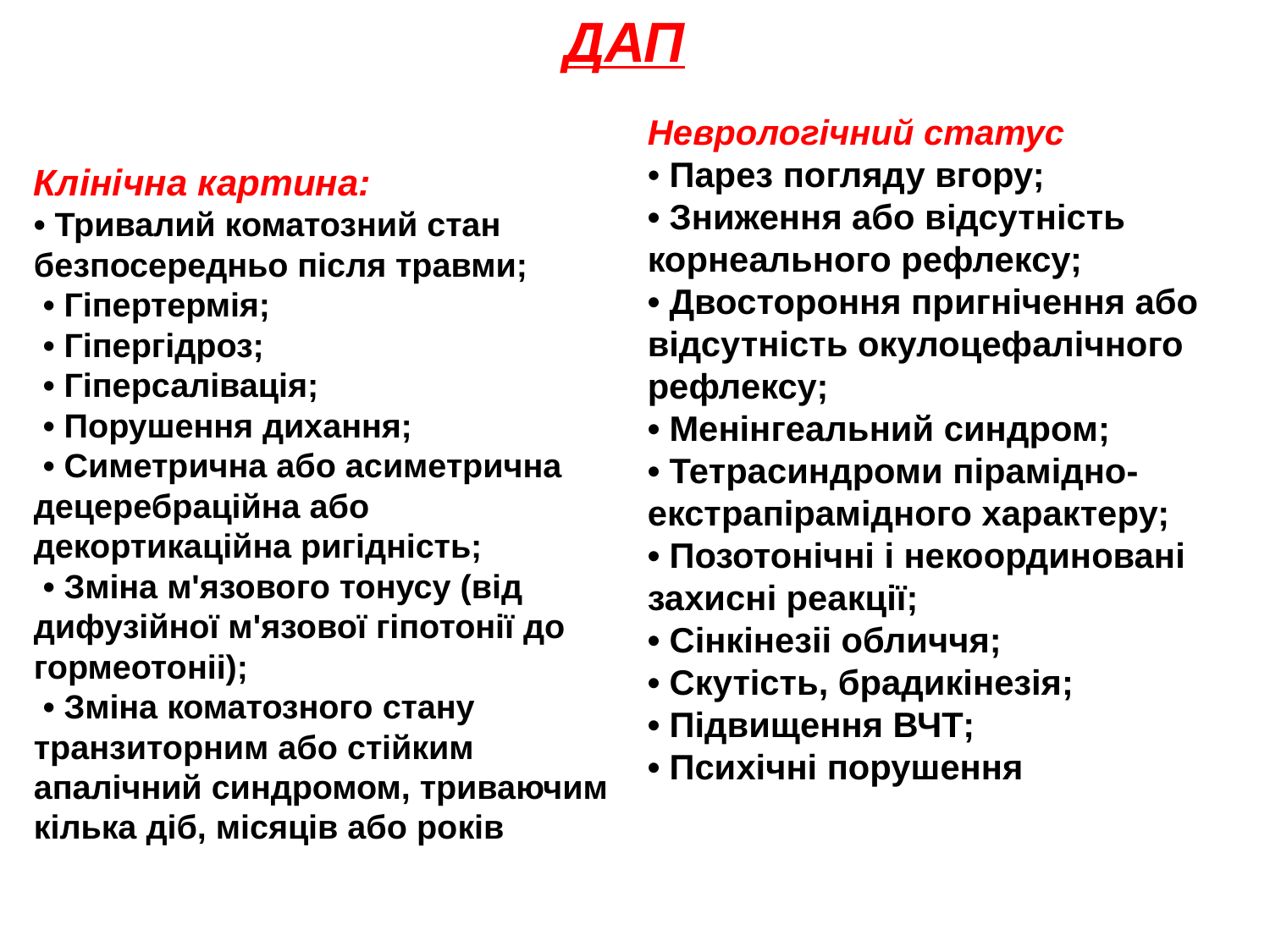

ДАП
Неврологічний статус
• Парез погляду вгору;
• Зниження або відсутність
корнеального рефлексу;
• Двостороння пригнічення або
відсутність окулоцефалічного
рефлексу;
• Менінгеальний синдром;
• Тетрасиндроми пірамідно-екстрапірамідного характеру;
• Позотонічні і некоординовані захисні реакції;
• Сінкінезіі обличчя;
• Скутість, брадикінезія;
• Підвищення ВЧТ;
• Психічні порушення
# Клінічна картина: • Тривалий коматозний стан безпосередньо після травми; • Гіпертермія; • Гіпергідроз; • Гіперсалівація; • Порушення дихання; • Симетрична або асиметрична децеребраційна або декортикаційна ригідність; • Зміна м'язового тонусу (від дифузійної м'язової гіпотонії до гормеотоніі); • Зміна коматозного стану транзиторним або стійким апалічний синдромом, триваючим кілька діб, місяців або років